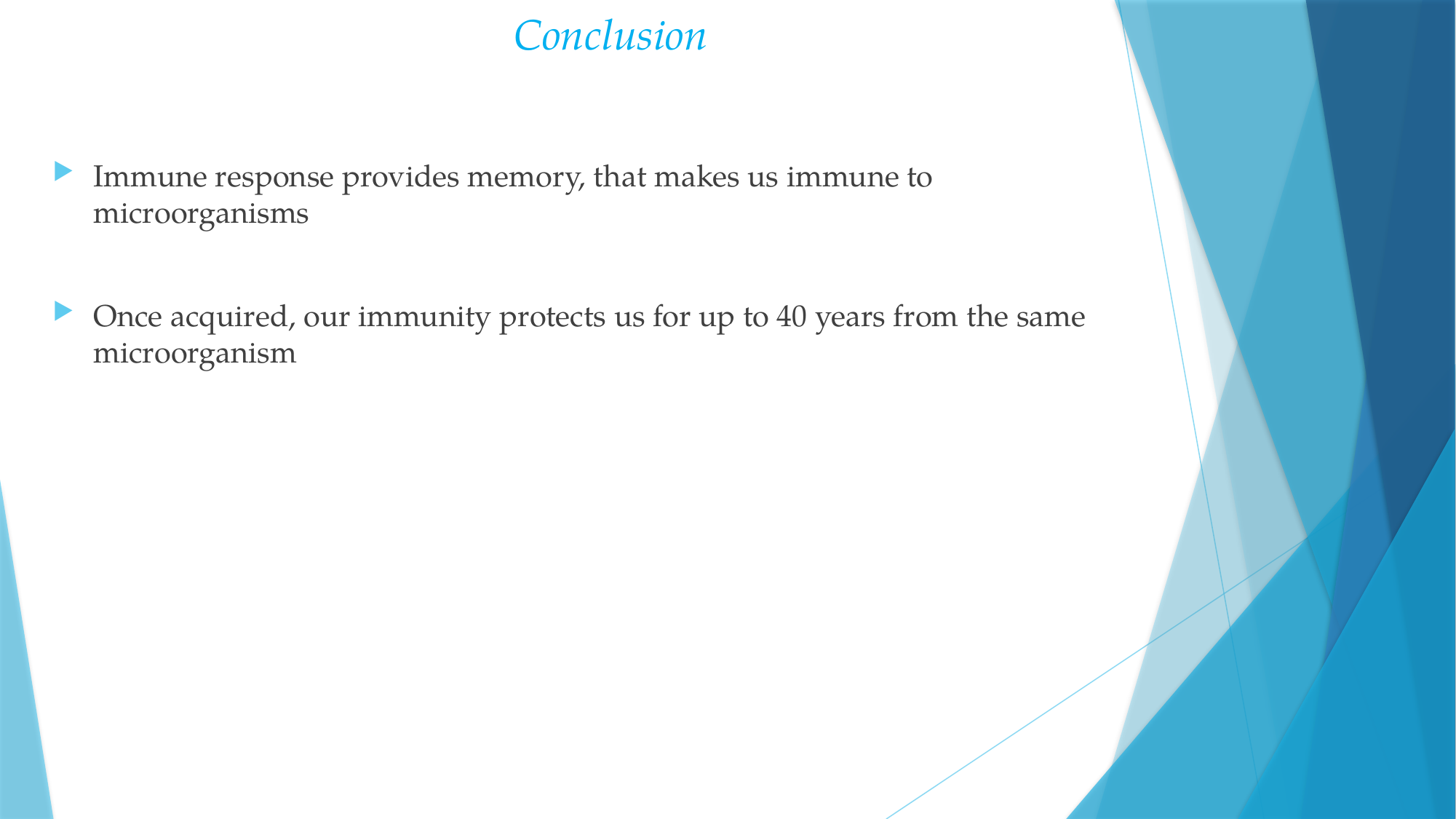

Conclusion
Immune response provides memory, that makes us immune to microorganisms

Once acquired, our immunity protects us for up to 40 years from the same microorganism